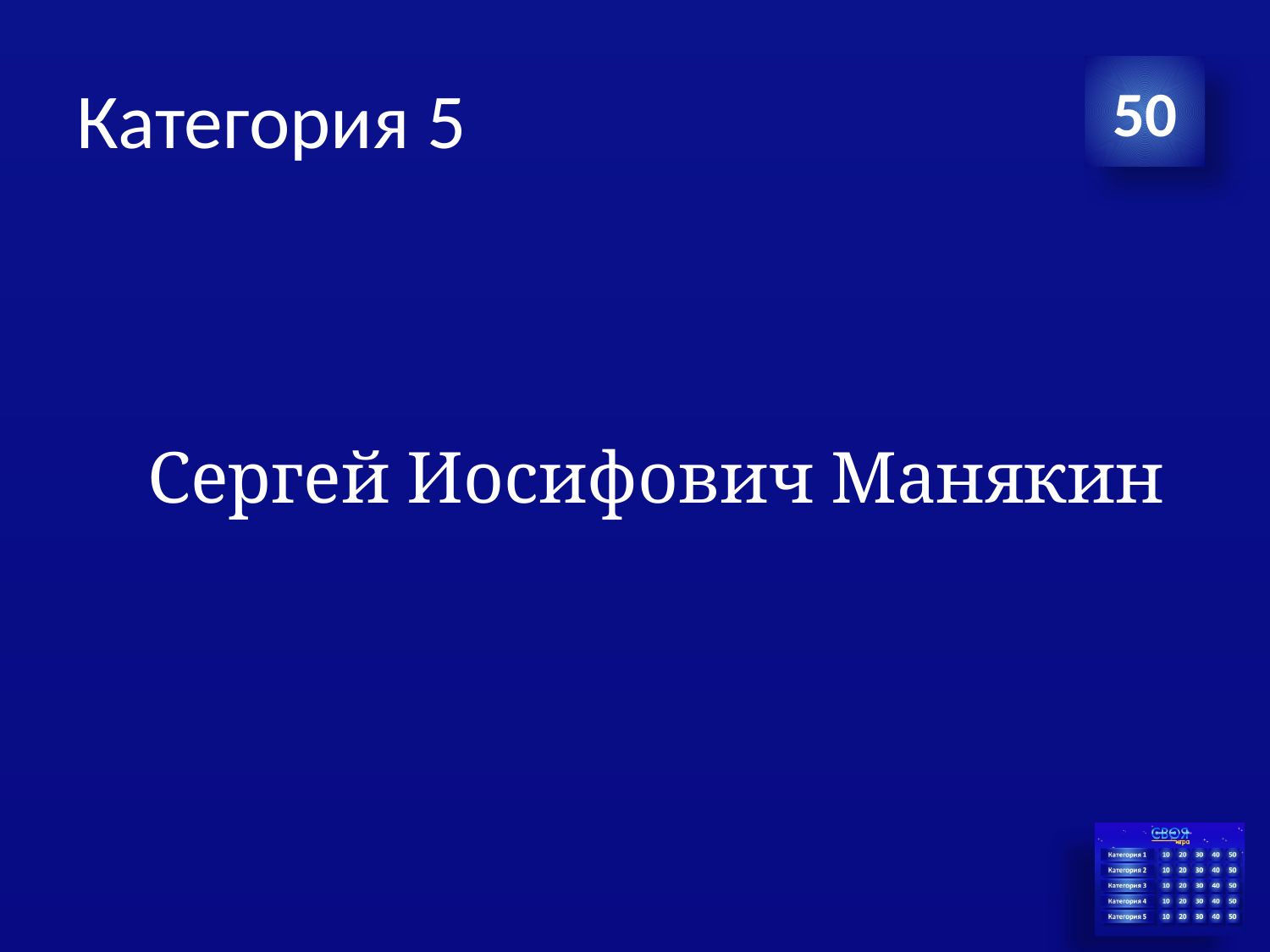

# Категория 5
50
Сергей Иосифович Манякин